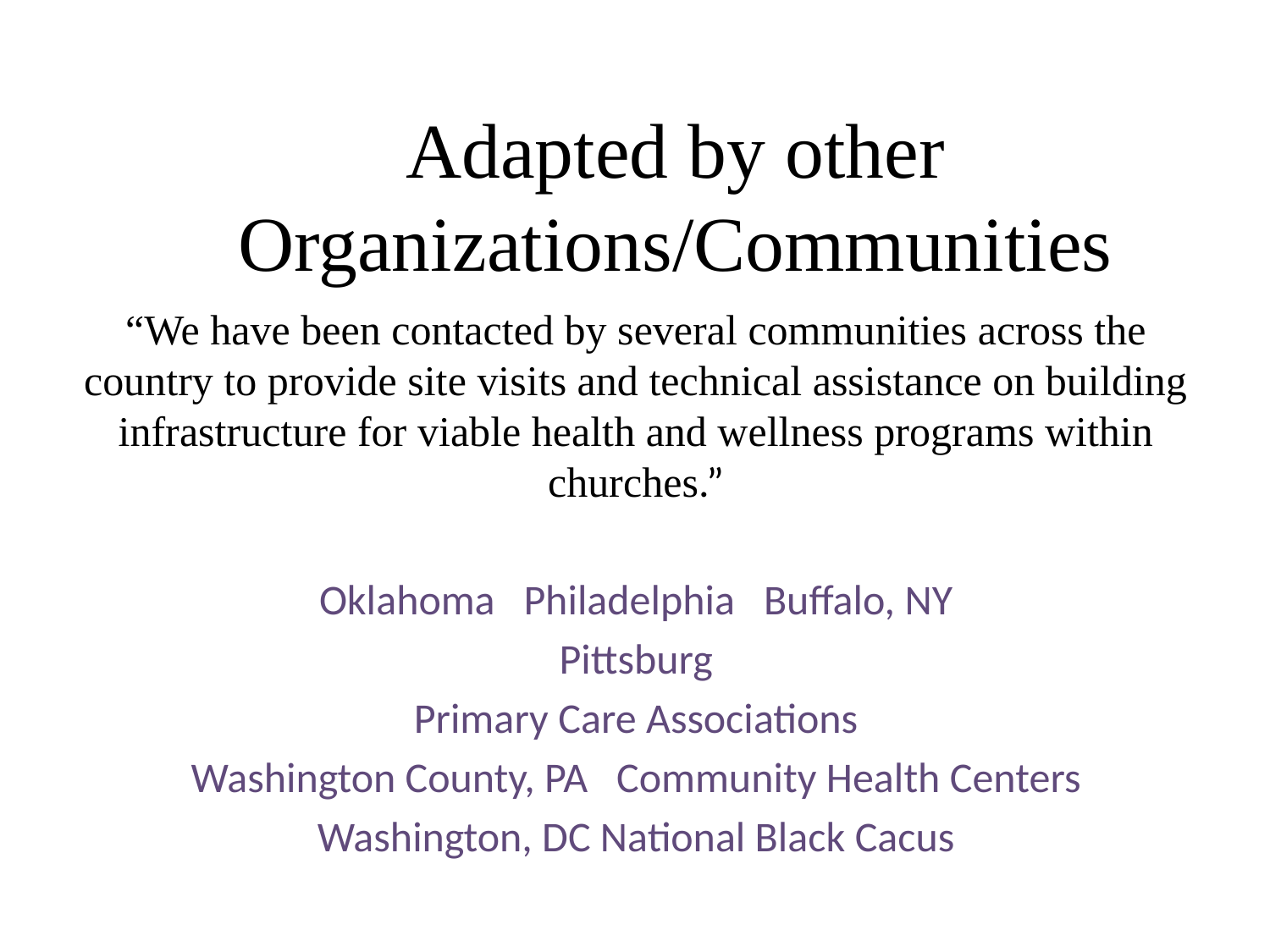

# Adapted by other Organizations/Communities

“We have been contacted by several communities across the country to provide site visits and technical assistance on building infrastructure for viable health and wellness programs within churches.”

Oklahoma   Philadelphia   Buffalo, NY
Pittsburg
Primary Care Associations
Washington County, PA   Community Health Centers
Washington, DC National Black Cacus